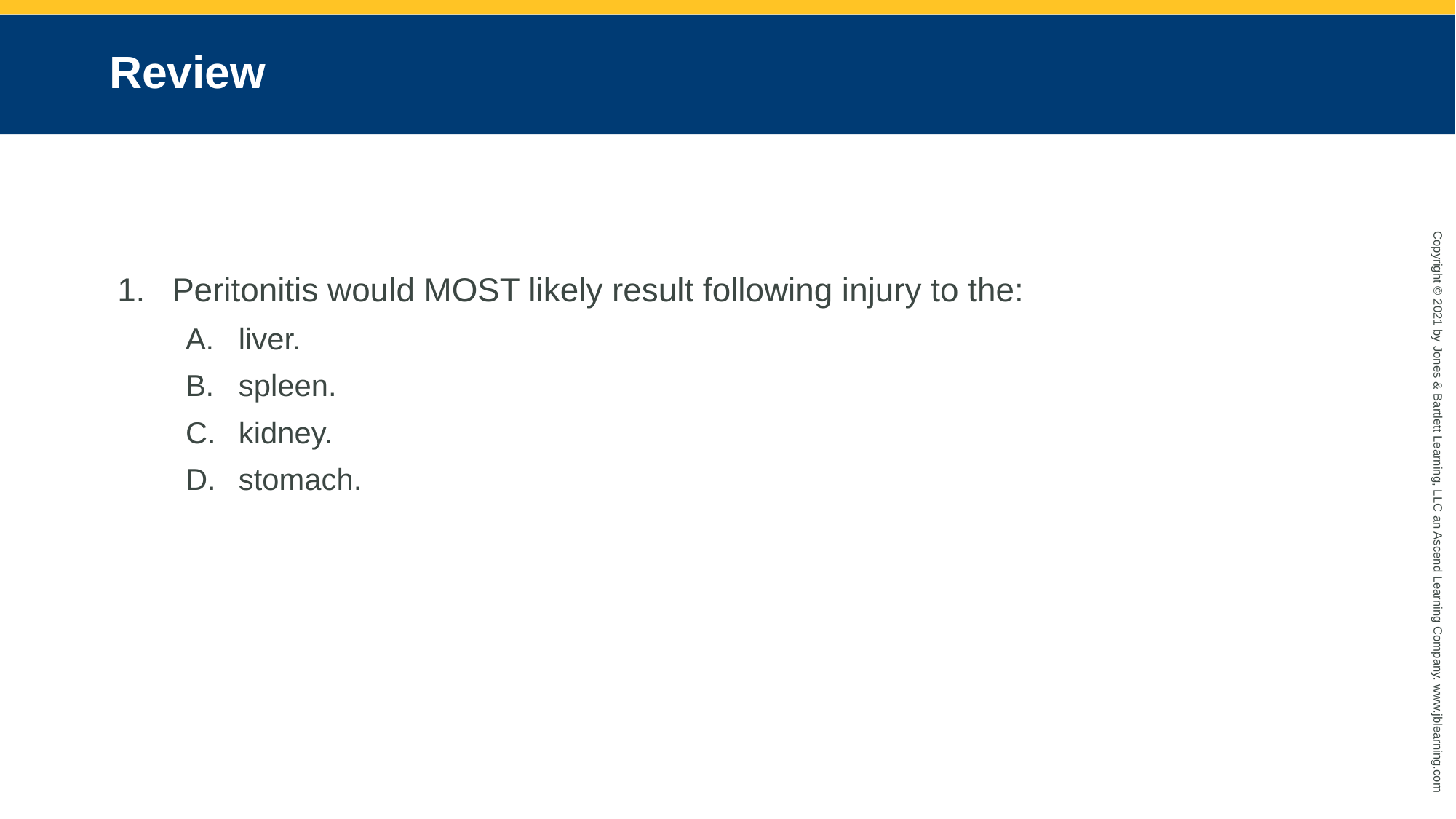

# Review
Peritonitis would MOST likely result following injury to the:
liver.
spleen.
kidney.
stomach.